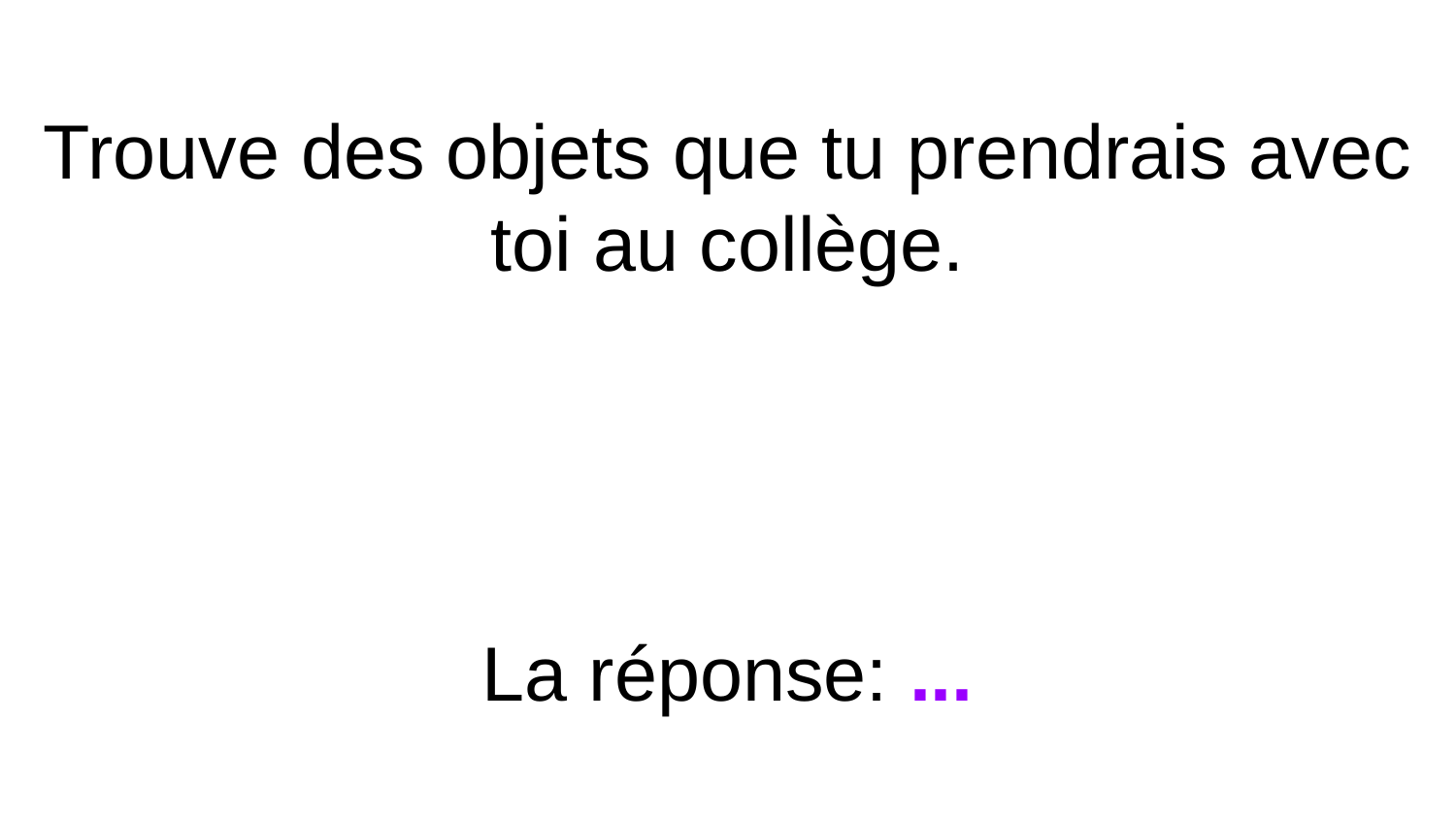

Trouve des objets que tu prendrais avec toi au collège.
La réponse: ...